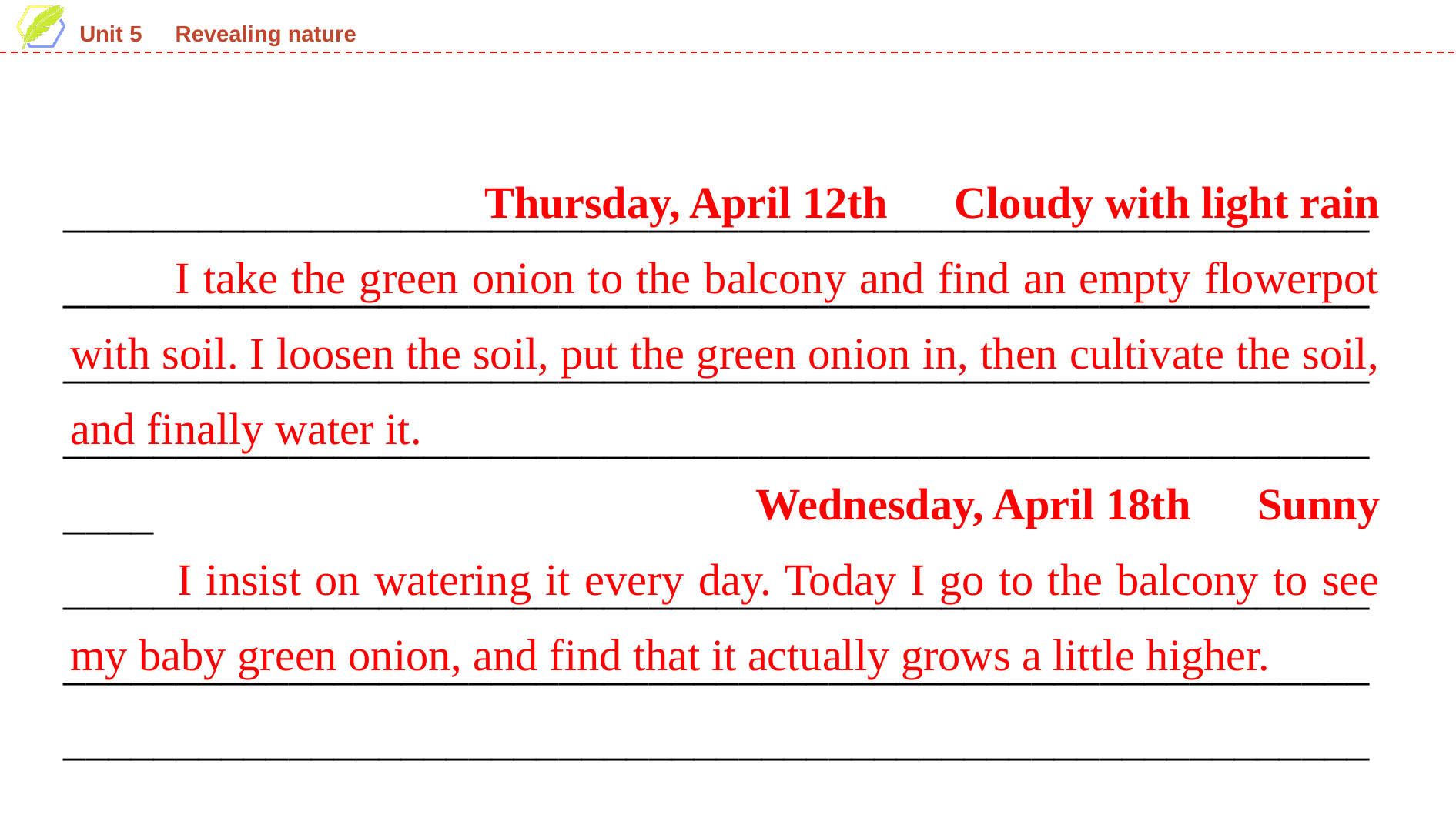

Thursday, April 12th　Cloudy with light rain
　　I take the green onion to the balcony and find an empty flowerpot with soil. I loosen the soil, put the green onion in, then cultivate the soil, and finally water it.
Wednesday, April 18th　Sunny
　　I insist on watering it every day. Today I go to the balcony to see my baby green onion, and find that it actually grows a little higher.
____________________________________________________________________________________________________________________________________________________________________________________________________________________________________________
_________________________________________________________________________________________________________________________________________________________________________________